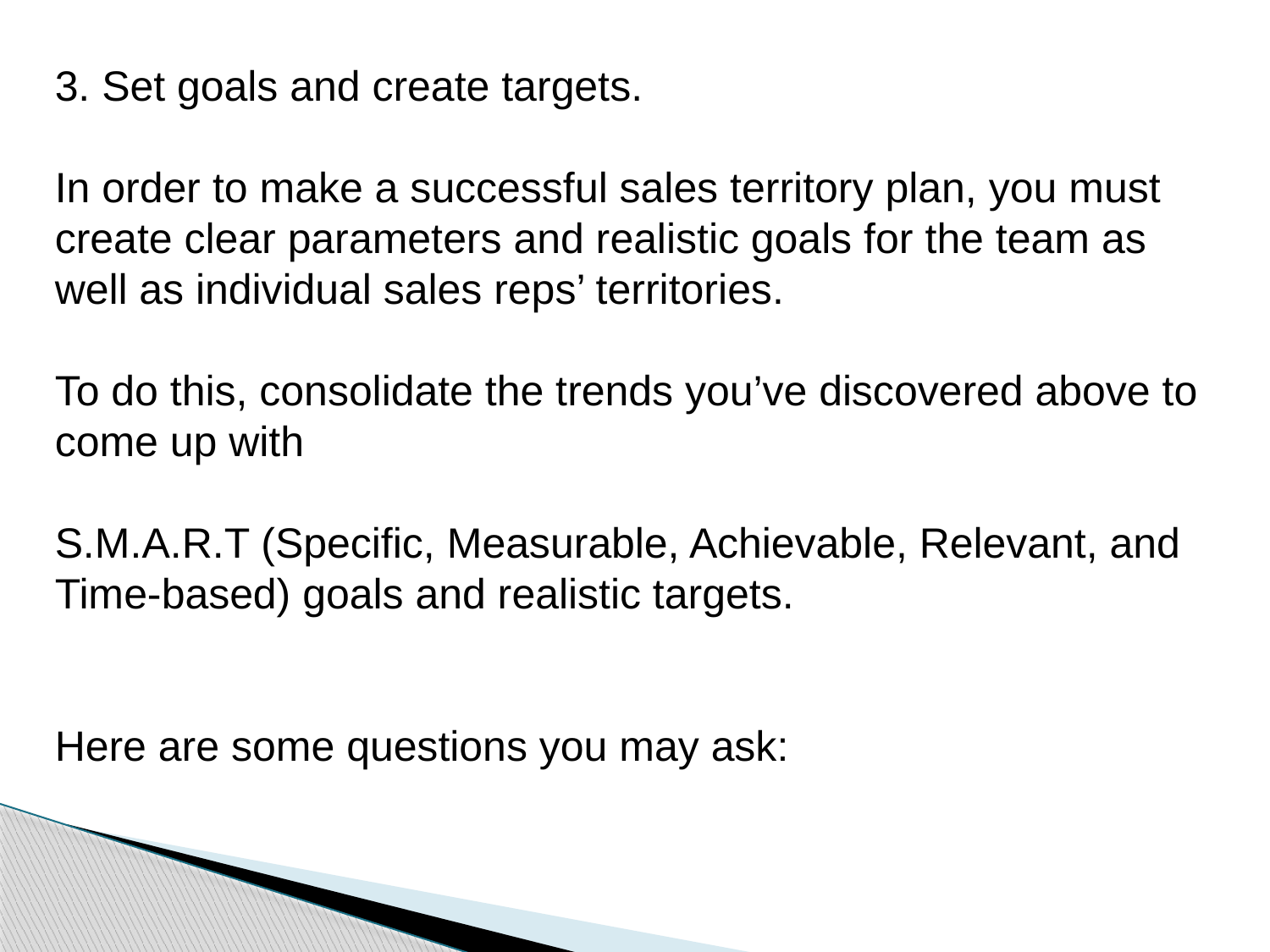

3. Set goals and create targets.

In order to make a successful sales territory plan, you must create clear parameters and realistic goals for the team as well as individual sales reps’ territories.

To do this, consolidate the trends you’ve discovered above to come up with

S.M.A.R.T (Specific, Measurable, Achievable, Relevant, and Time-based) goals and realistic targets.

Here are some questions you may ask: